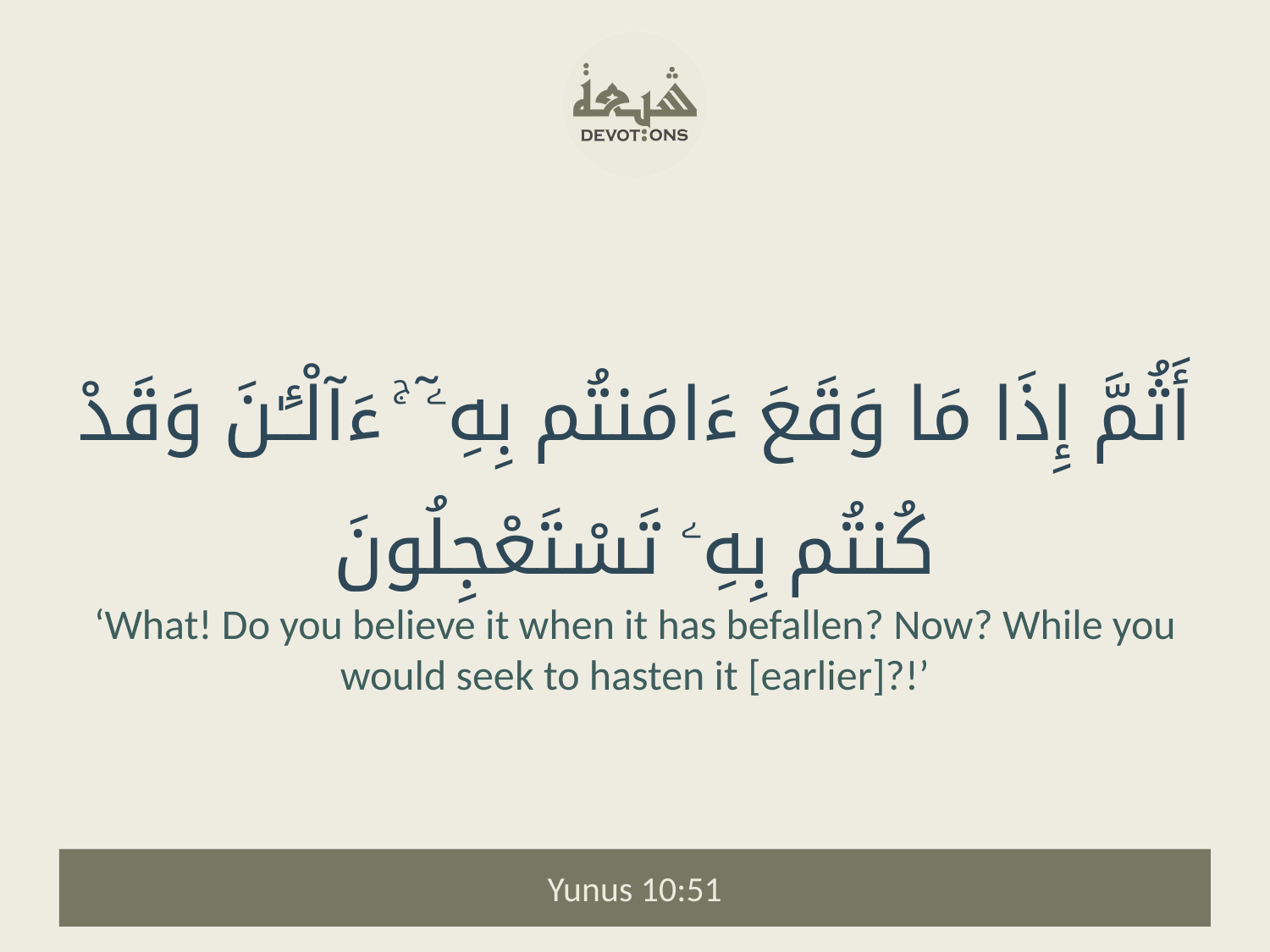

أَثُمَّ إِذَا مَا وَقَعَ ءَامَنتُم بِهِۦٓ ۚ ءَآلْـَٔـٰنَ وَقَدْ كُنتُم بِهِۦ تَسْتَعْجِلُونَ
‘What! Do you believe it when it has befallen? Now? While you would seek to hasten it [earlier]?!’
Yunus 10:51